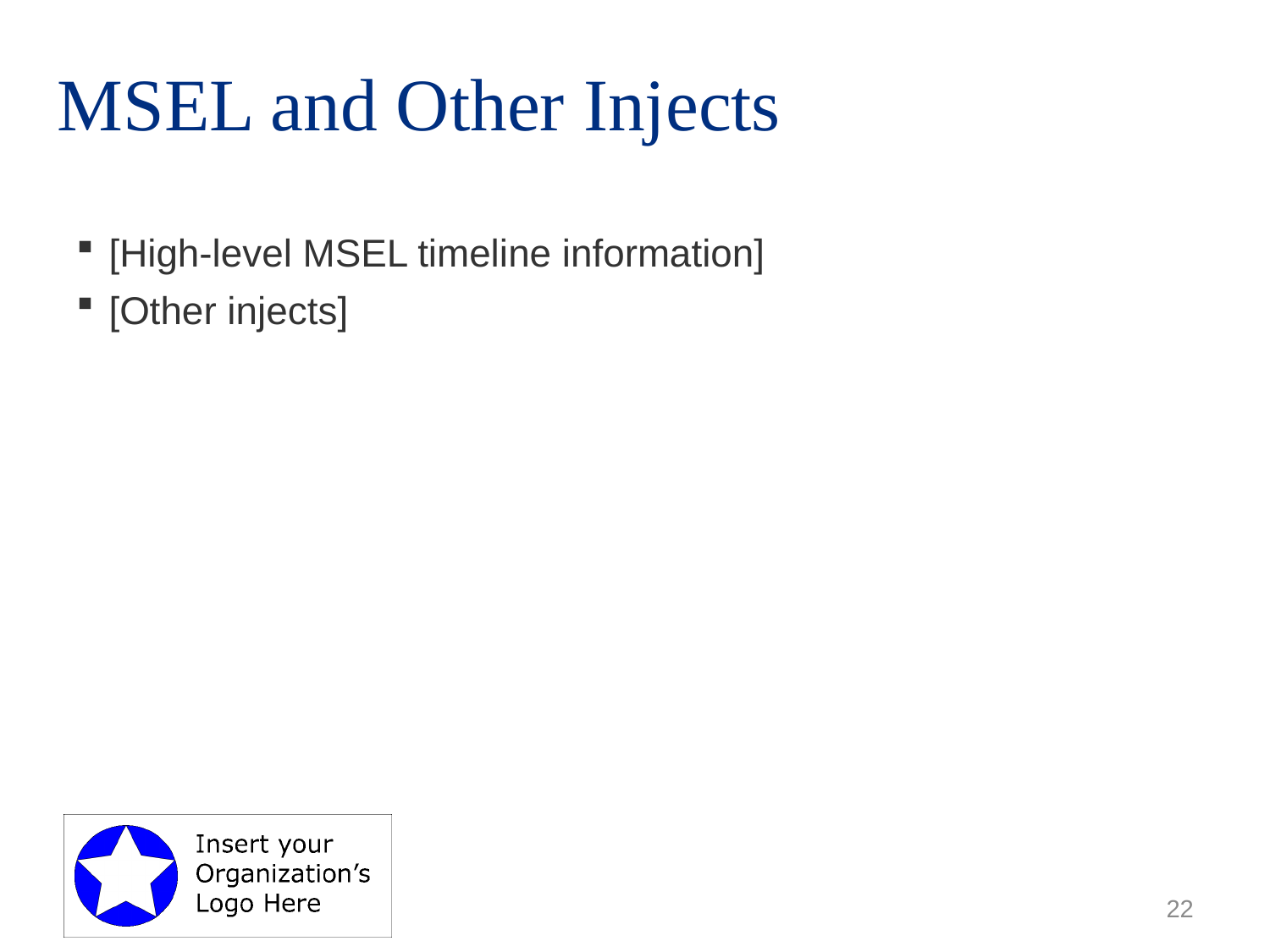

# MSEL and Other Injects
[High-level MSEL timeline information]
[Other injects]
22